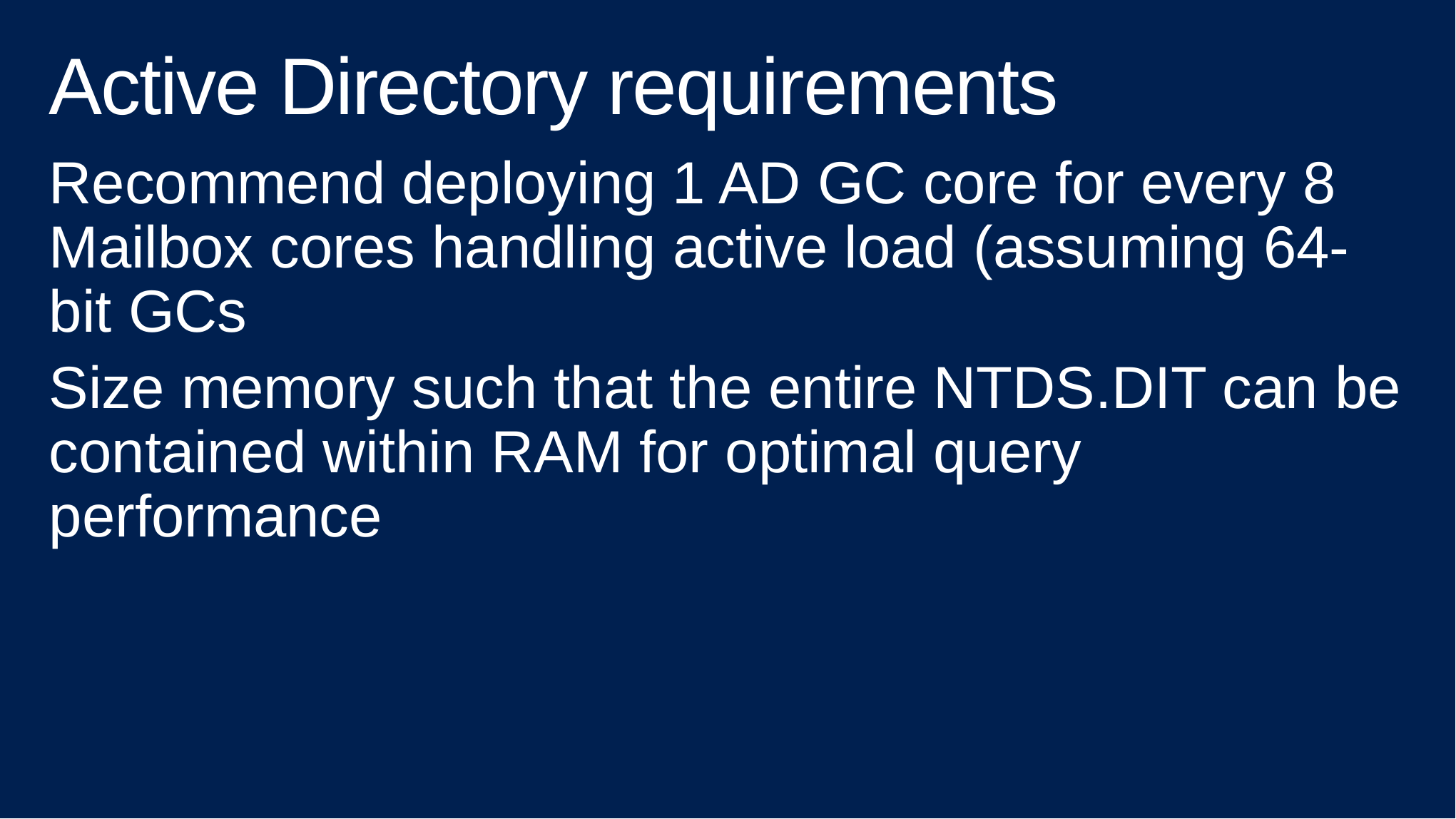

# Active Directory requirements
Recommend deploying 1 AD GC core for every 8 Mailbox cores handling active load (assuming 64-bit GCs
Size memory such that the entire NTDS.DIT can be contained within RAM for optimal query performance